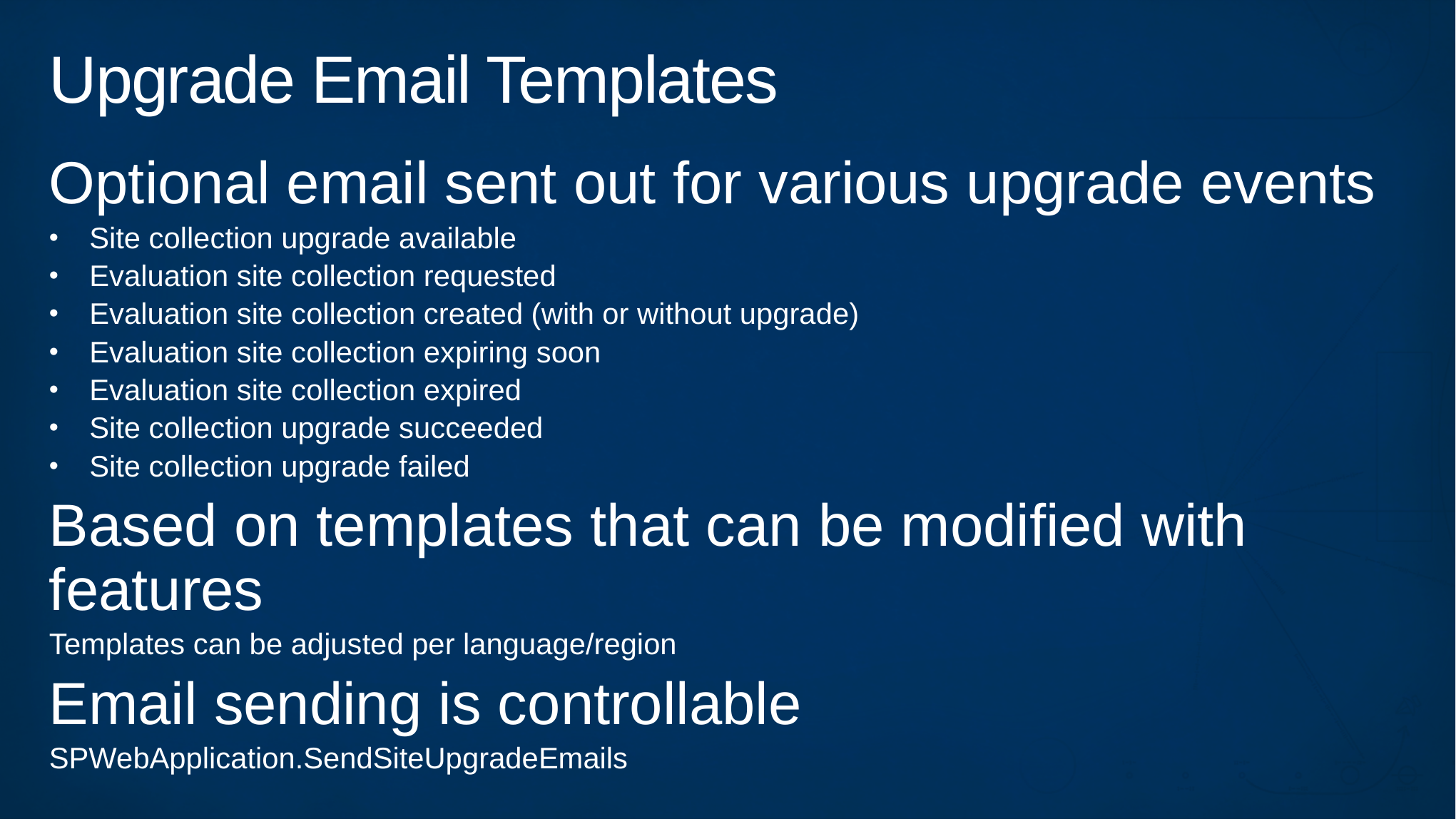

# Upgrade Email Templates
Optional email sent out for various upgrade events
Site collection upgrade available
Evaluation site collection requested
Evaluation site collection created (with or without upgrade)
Evaluation site collection expiring soon
Evaluation site collection expired
Site collection upgrade succeeded
Site collection upgrade failed
Based on templates that can be modified with features
Templates can be adjusted per language/region
Email sending is controllable
SPWebApplication.SendSiteUpgradeEmails